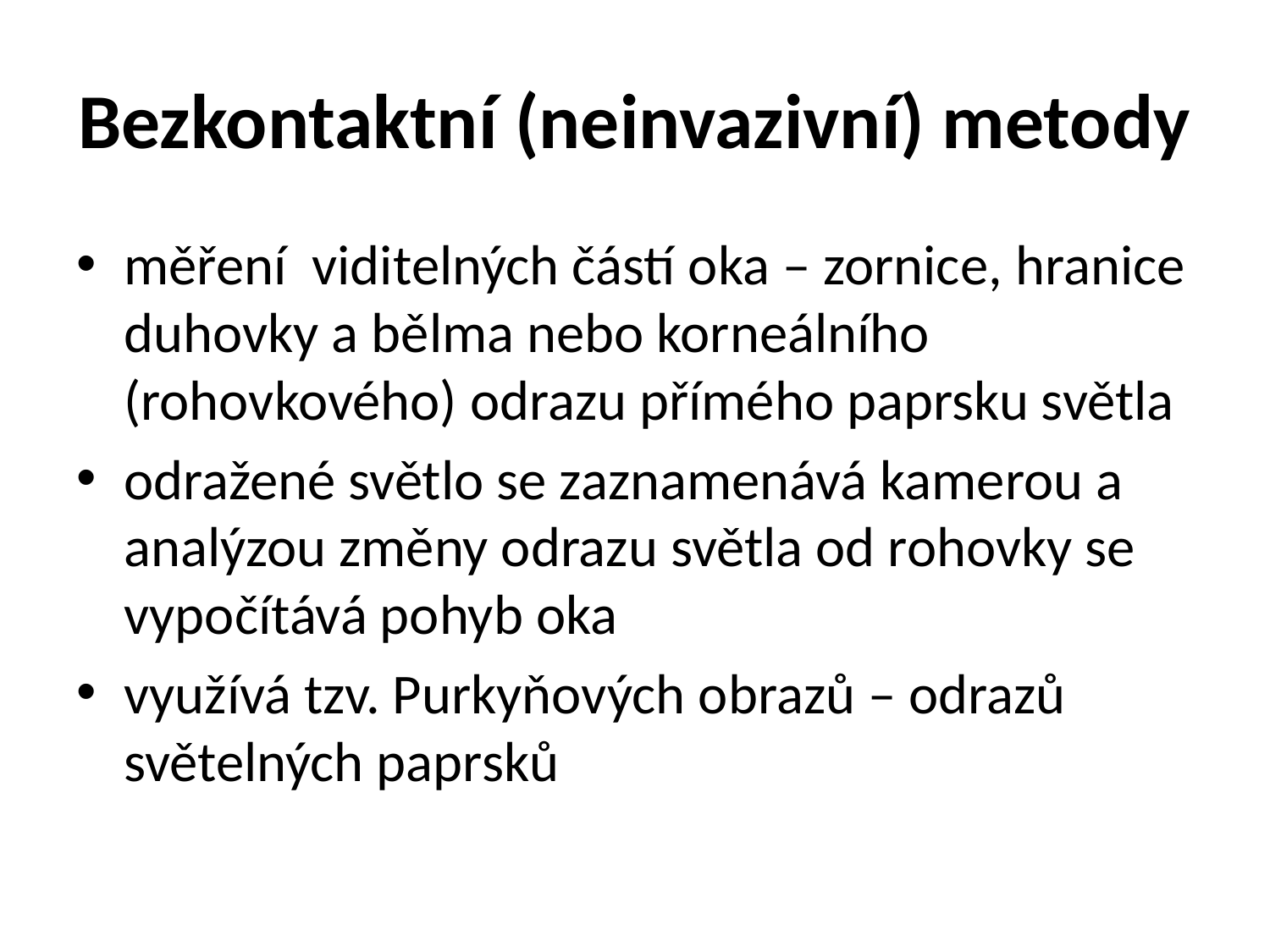

# Bezkontaktní (neinvazivní) metody
měření  viditelných částí oka – zornice, hranice duhovky a bělma nebo korneálního (rohovkového) odrazu přímého paprsku světla
odražené světlo se zaznamenává kamerou a analýzou změny odrazu světla od rohovky se vypočítává pohyb oka
využívá tzv. Purkyňových obrazů – odrazů světelných paprsků